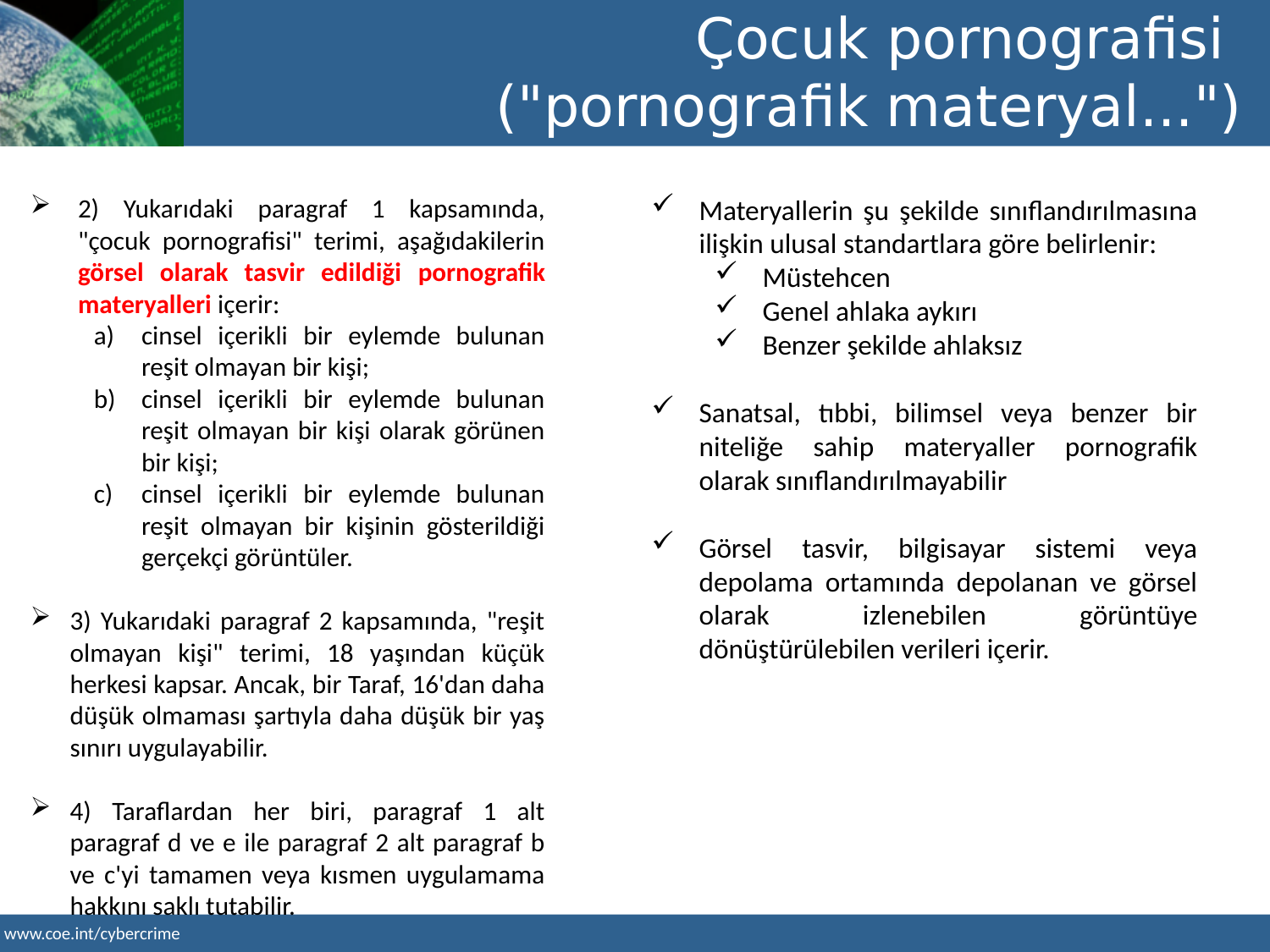

Çocuk pornografisi
("pornografik materyal...")
2) Yukarıdaki paragraf 1 kapsamında, "çocuk pornografisi" terimi, aşağıdakilerin görsel olarak tasvir edildiği pornografik materyalleri içerir:
cinsel içerikli bir eylemde bulunan reşit olmayan bir kişi;
cinsel içerikli bir eylemde bulunan reşit olmayan bir kişi olarak görünen bir kişi;
cinsel içerikli bir eylemde bulunan reşit olmayan bir kişinin gösterildiği gerçekçi görüntüler.

3) Yukarıdaki paragraf 2 kapsamında, "reşit olmayan kişi" terimi, 18 yaşından küçük herkesi kapsar. Ancak, bir Taraf, 16'dan daha düşük olmaması şartıyla daha düşük bir yaş sınırı uygulayabilir.

4) Taraflardan her biri, paragraf 1 alt paragraf d ve e ile paragraf 2 alt paragraf b ve c'yi tamamen veya kısmen uygulamama hakkını saklı tutabilir.
Materyallerin şu şekilde sınıflandırılmasına ilişkin ulusal standartlara göre belirlenir:
Müstehcen
Genel ahlaka aykırı
Benzer şekilde ahlaksız

Sanatsal, tıbbi, bilimsel veya benzer bir niteliğe sahip materyaller pornografik olarak sınıflandırılmayabilir

Görsel tasvir, bilgisayar sistemi veya depolama ortamında depolanan ve görsel olarak izlenebilen görüntüye dönüştürülebilen verileri içerir.